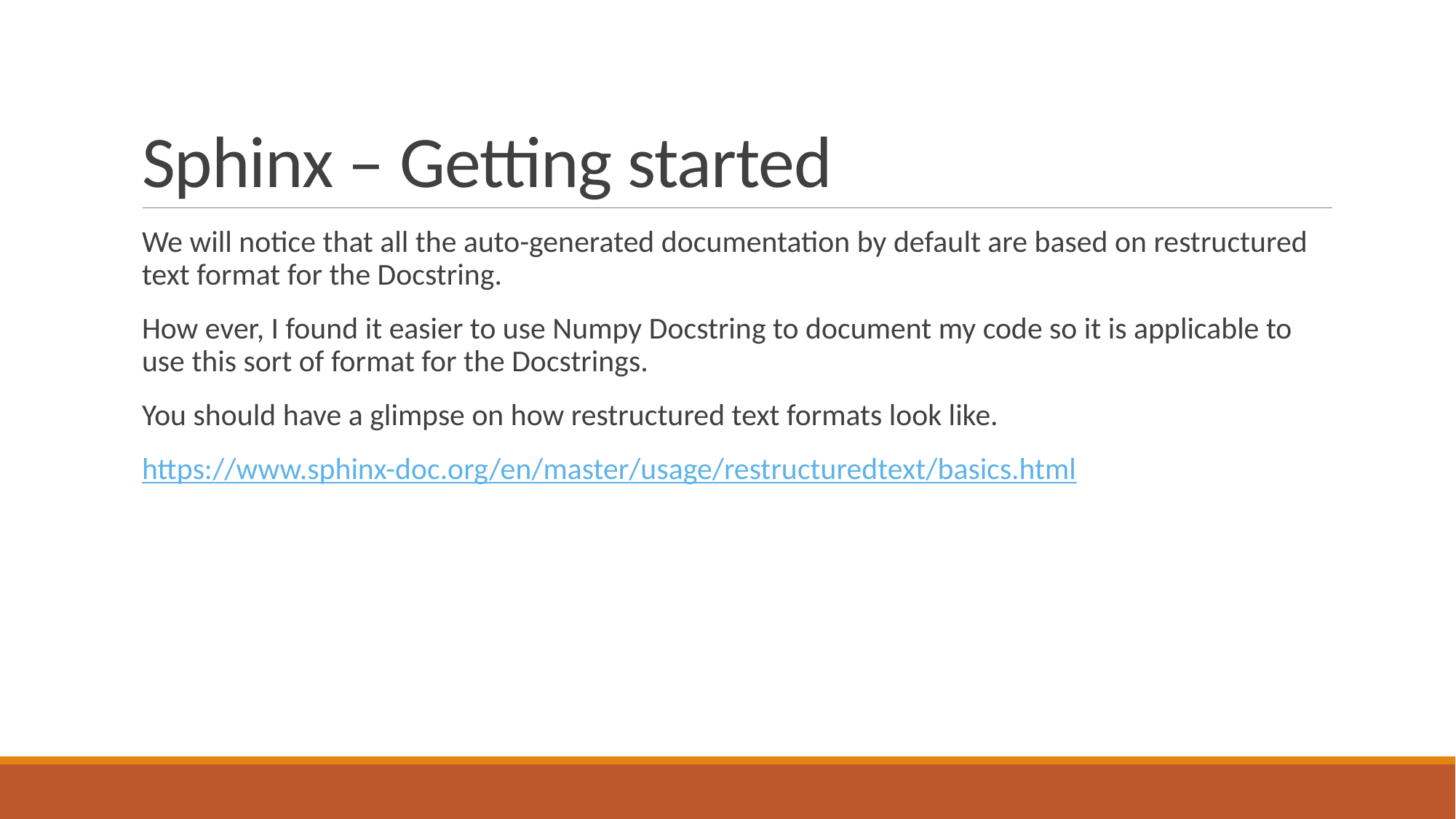

# Sphinx – Getting started
We will notice that all the auto-generated documentation by default are based on restructured text format for the Docstring.
How ever, I found it easier to use Numpy Docstring to document my code so it is applicable to use this sort of format for the Docstrings.
You should have a glimpse on how restructured text formats look like.
https://www.sphinx-doc.org/en/master/usage/restructuredtext/basics.html